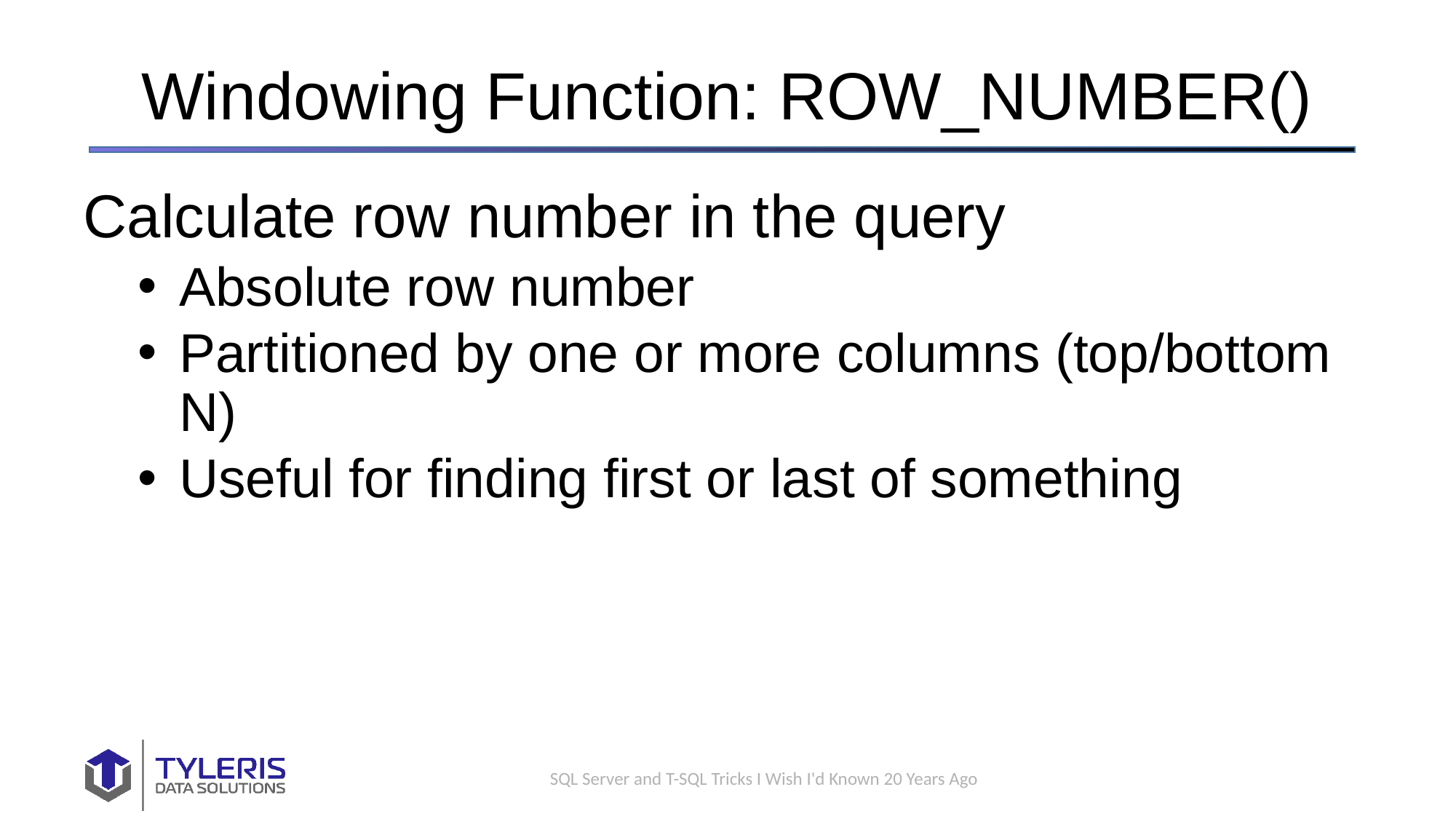

Windowing Function: ROW_NUMBER()

Calculate row number in the query
Absolute row number
Partitioned by one or more columns (top/bottom N)
Useful for finding first or last of something

SQL Server and T-SQL Tricks I Wish I'd Known 20 Years Ago